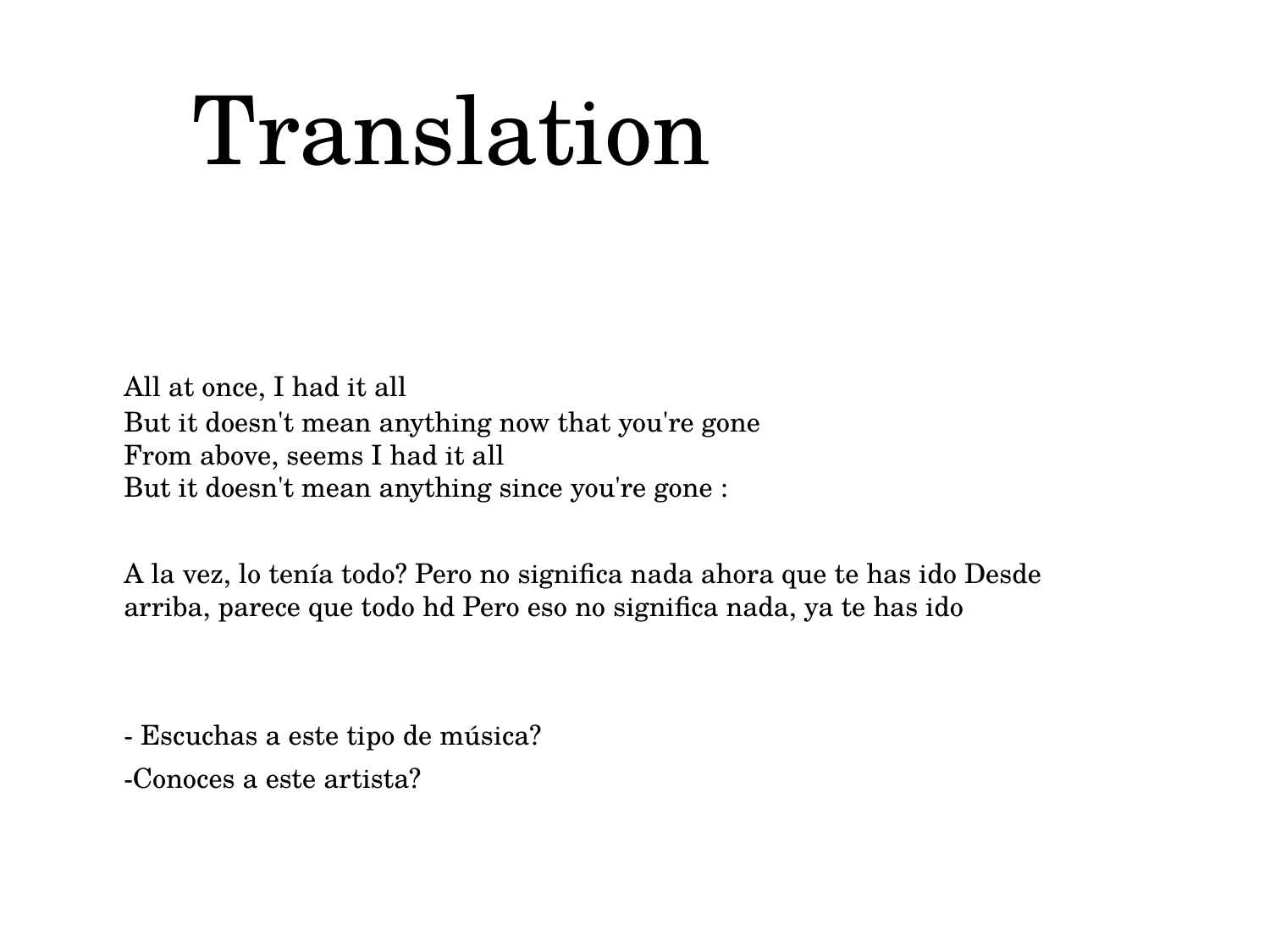

Translation
	All at once, I had it all
But it doesn't mean anything now that you're gone
From above, seems I had it all
But it doesn't mean anything since you're gone :

	A la vez, lo tenía todo? Pero no significa nada ahora que te has ido Desde arriba, parece que todo hd Pero eso no significa nada, ya te has ido

	- Escuchas a este tipo de música?
	-Conoces a este artista?